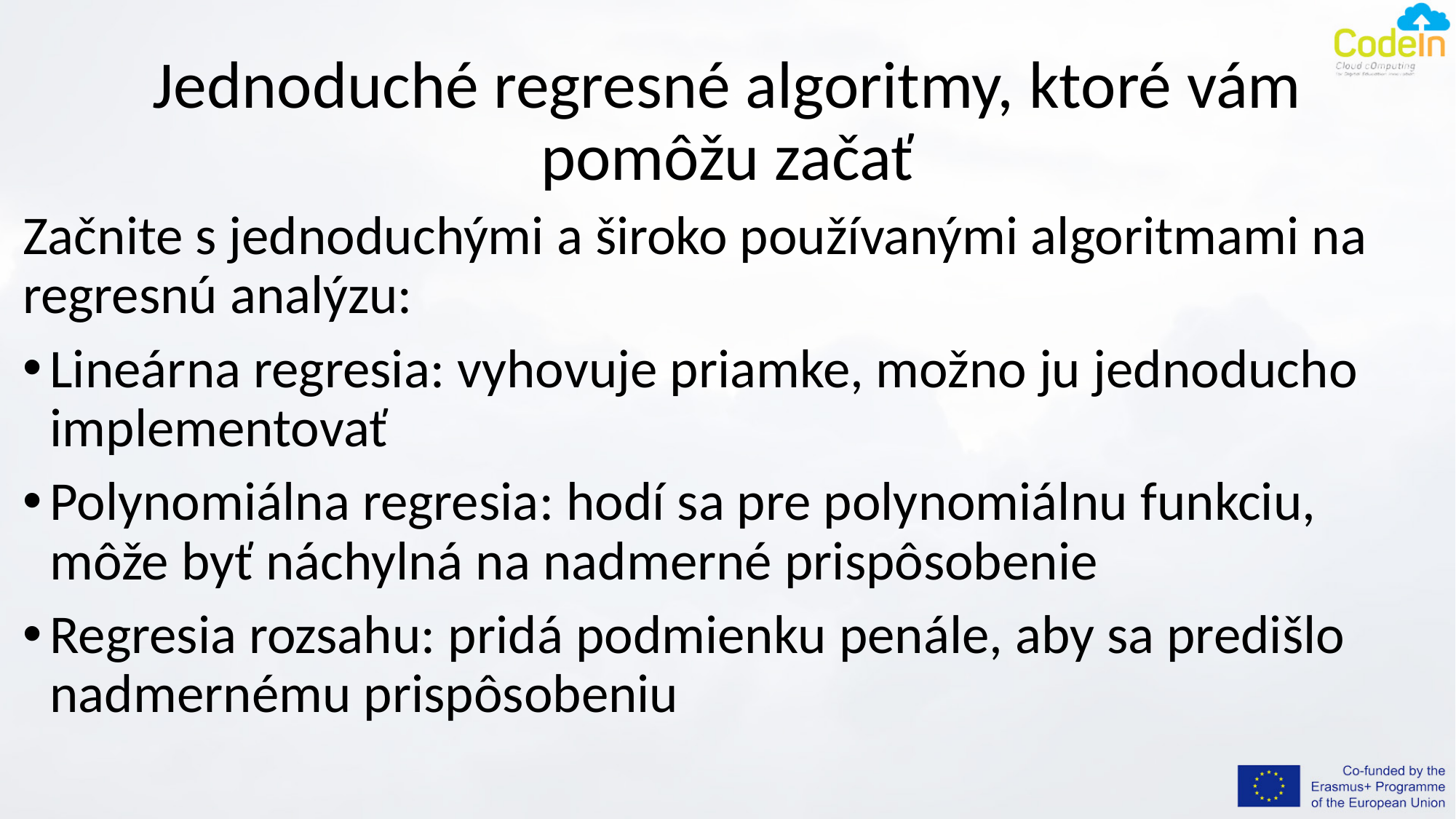

# Jednoduché regresné algoritmy, ktoré vám pomôžu začať
Začnite s jednoduchými a široko používanými algoritmami na regresnú analýzu:
Lineárna regresia: vyhovuje priamke, možno ju jednoducho implementovať
Polynomiálna regresia: hodí sa pre polynomiálnu funkciu, môže byť náchylná na nadmerné prispôsobenie
Regresia rozsahu: pridá podmienku penále, aby sa predišlo nadmernému prispôsobeniu